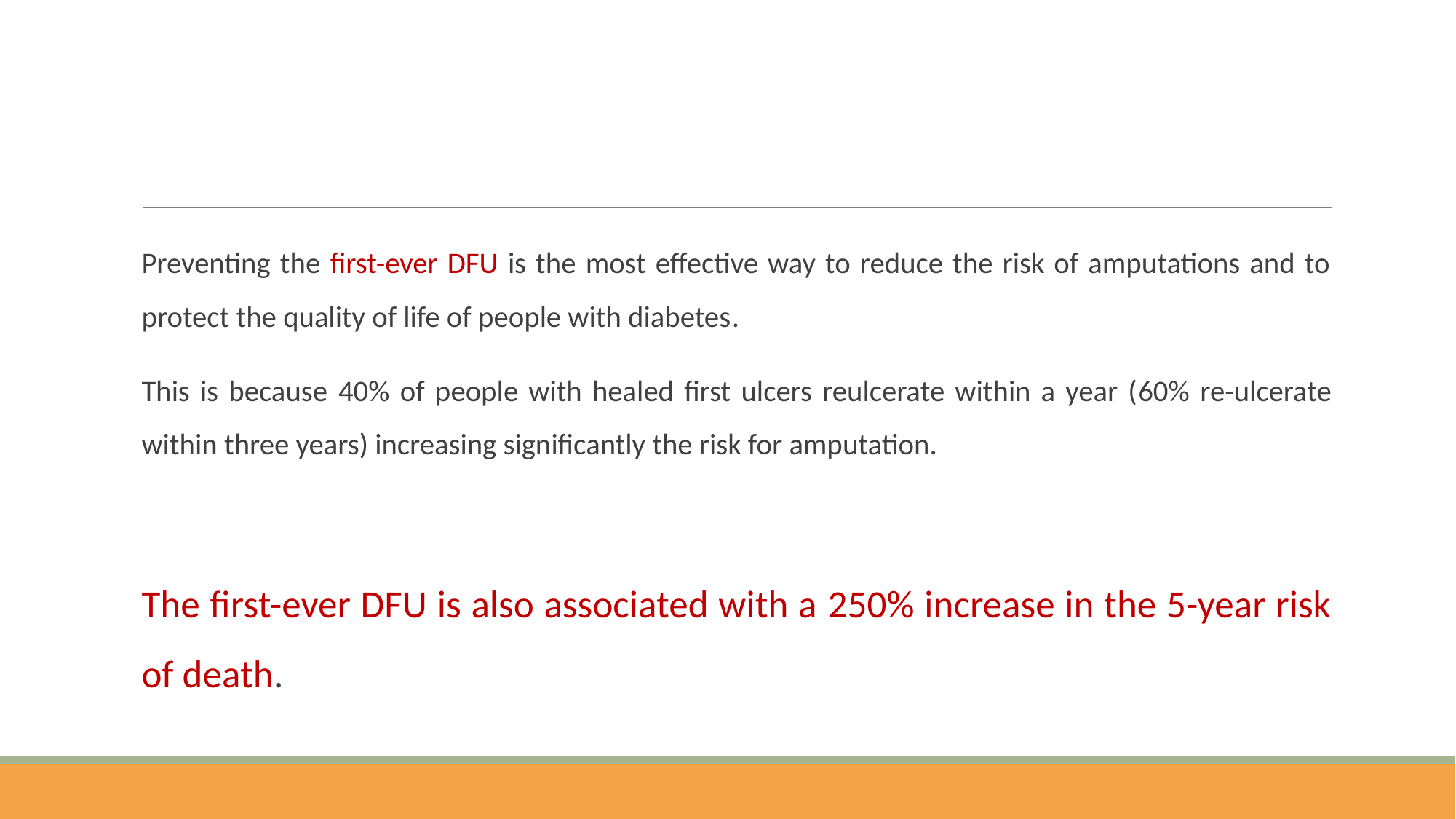

Preventing the first-ever DFU is the most effective way to reduce the risk of amputations and to protect the quality of life of people with diabetes.
This is because 40% of people with healed first ulcers reulcerate within a year (60% re-ulcerate within three years) increasing significantly the risk for amputation.

The first-ever DFU is also associated with a 250% increase in the 5-year risk of death.